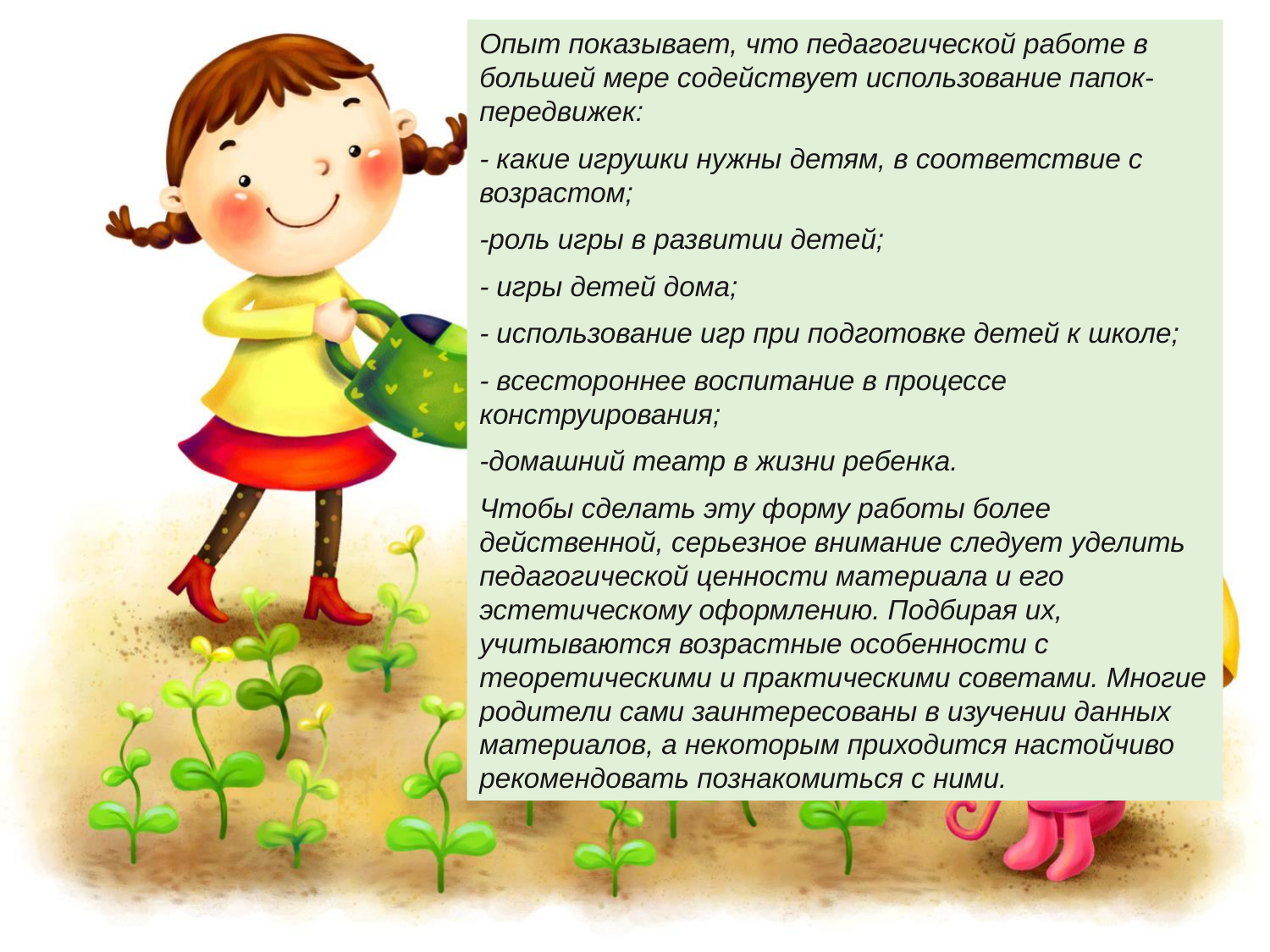

Опыт показывает, что педагогической работе в большей мере содействует использование папок-передвижек:
- какие игрушки нужны детям, в соответствие с возрастом;
-роль игры в развитии детей;
- игры детей дома;
- использование игр при подготовке детей к школе;
- всестороннее воспитание в процессе конструирования;
-домашний театр в жизни ребенка.
Чтобы сделать эту форму работы более действенной, серьезное внимание следует уделить педагогической ценности материала и его эстетическому оформлению. Подбирая их, учитываются возрастные особенности с теоретическими и практическими советами. Многие родители сами заинтересованы в изучении данных материалов, а некоторым приходится настойчиво рекомендовать познакомиться с ними.